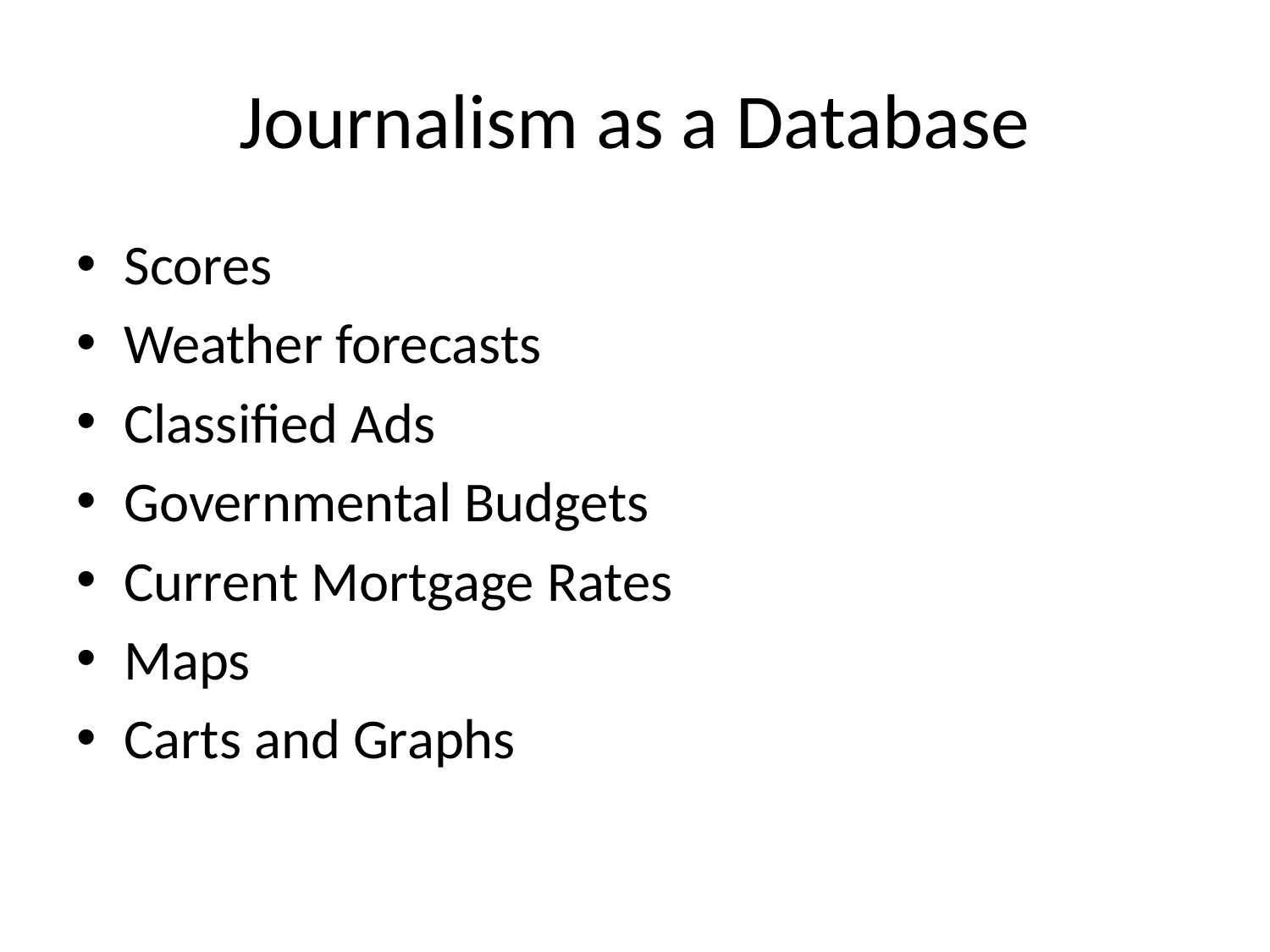

# Journalism as a Database
Scores
Weather forecasts
Classified Ads
Governmental Budgets
Current Mortgage Rates
Maps
Carts and Graphs